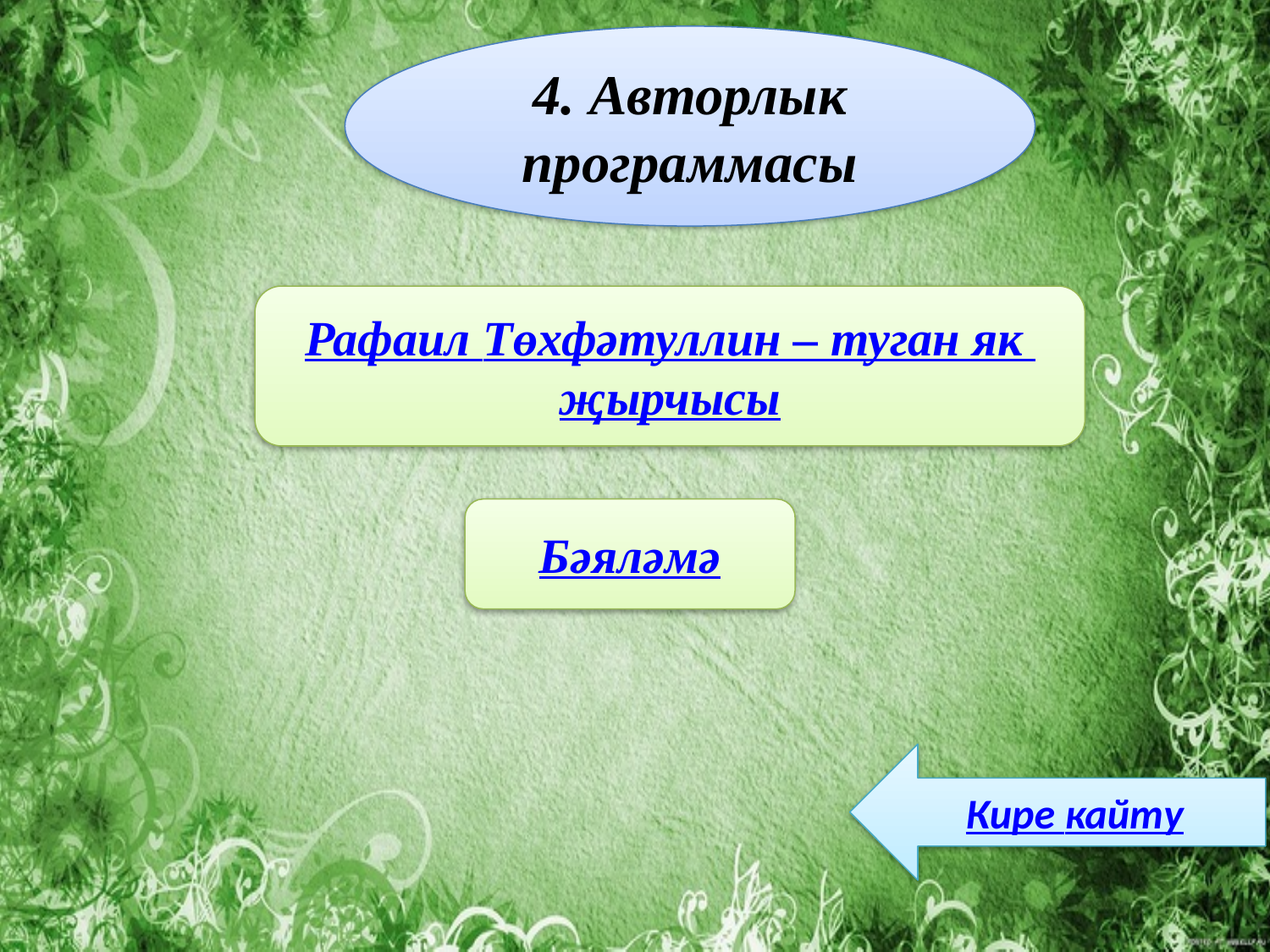

4. Авторлык программасы
Рафаил Төхфәтуллин – туган як җырчысы
Бәяләмә

Кире кайту